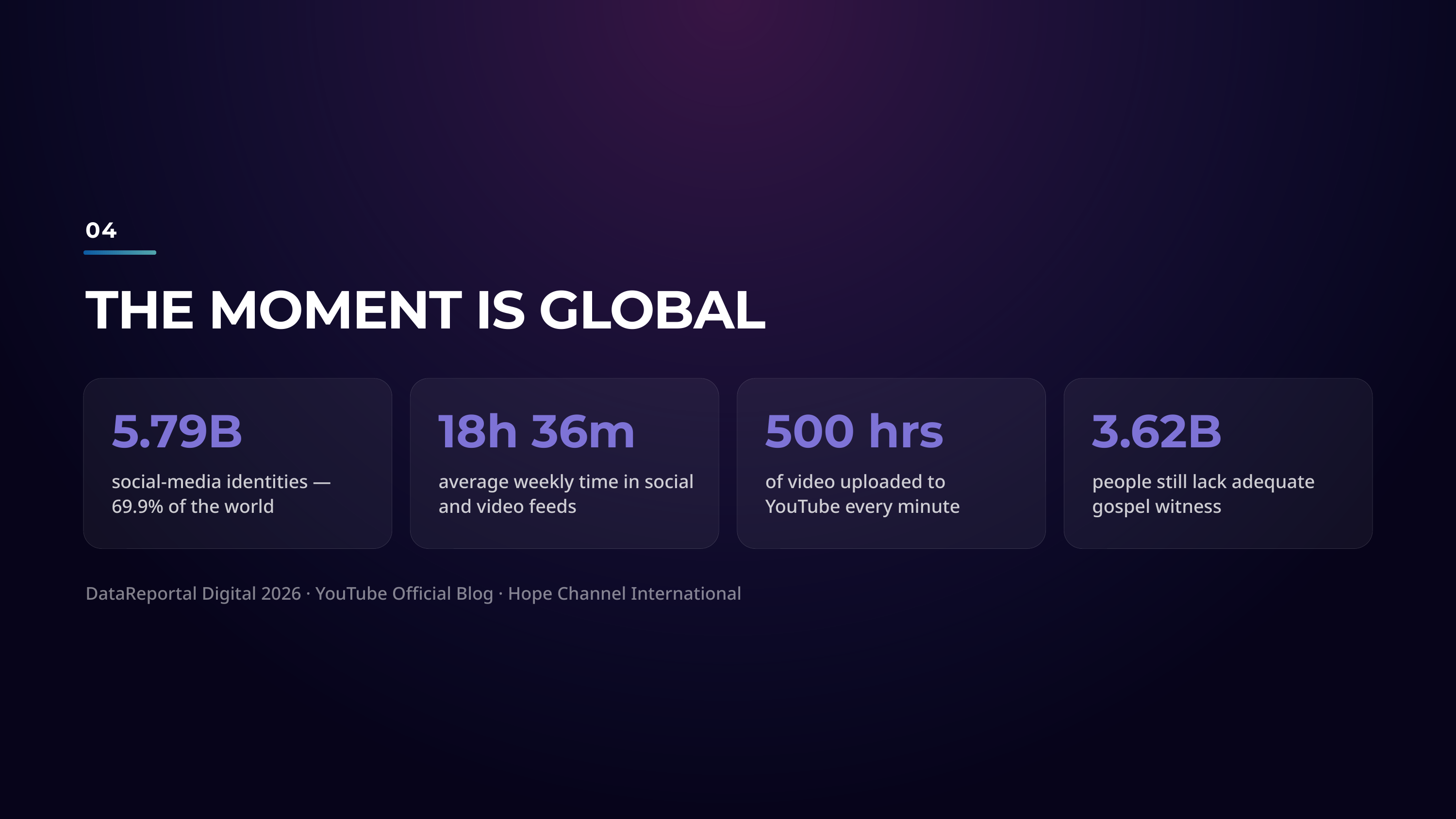

04

THE MOMENT IS GLOBAL

5.79B
18h 36m
500 hrs
3.62B
social-media identities — 69.9% of the world
average weekly time in social and video feeds
of video uploaded to YouTube every minute
people still lack adequate gospel witness
DataReportal Digital 2026 · YouTube Official Blog · Hope Channel International